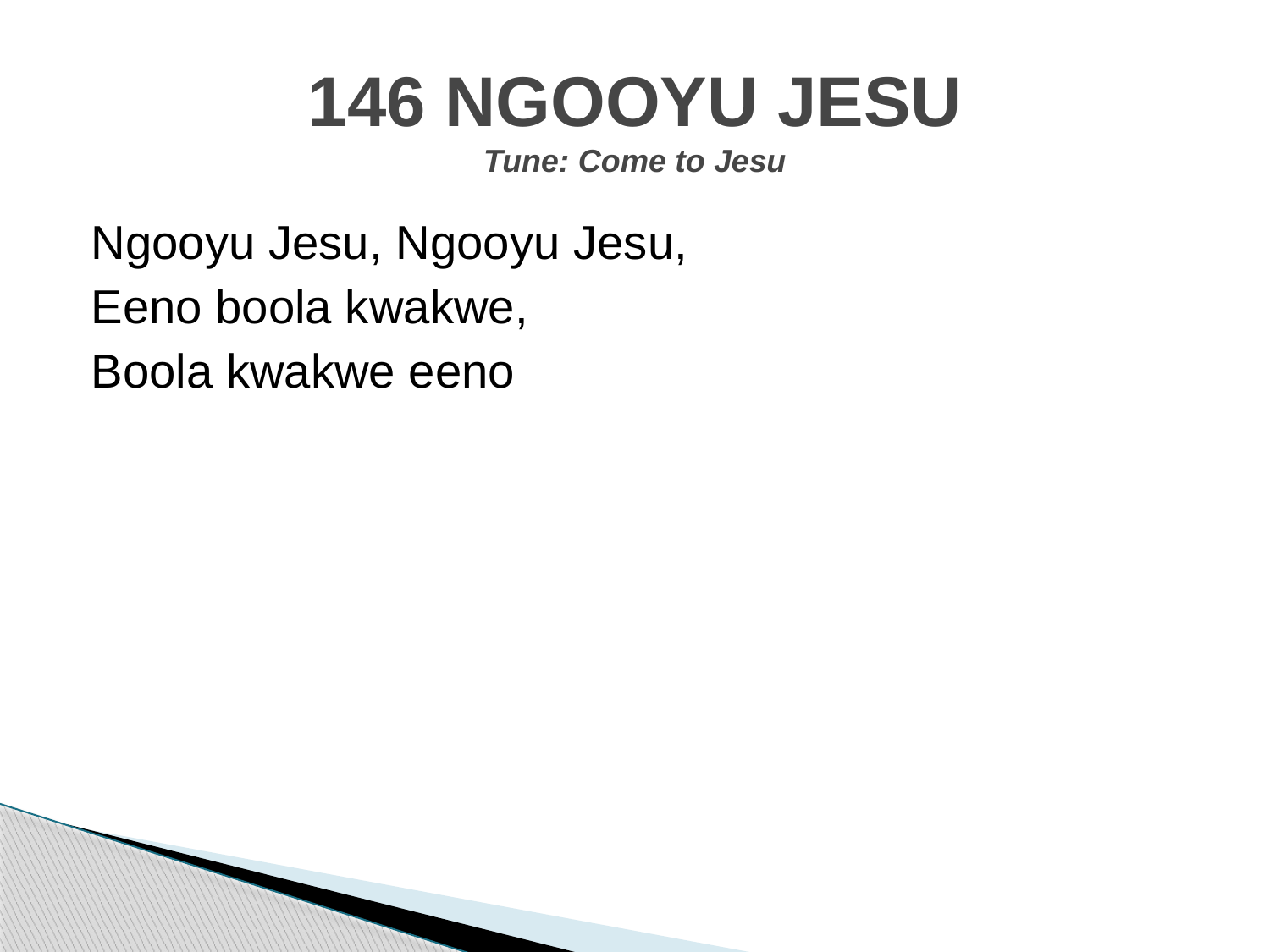

# 146 NGOOYU JESU Tune: Come to Jesu
Ngooyu Jesu, Ngooyu Jesu,
Eeno boola kwakwe,
Boola kwakwe eeno